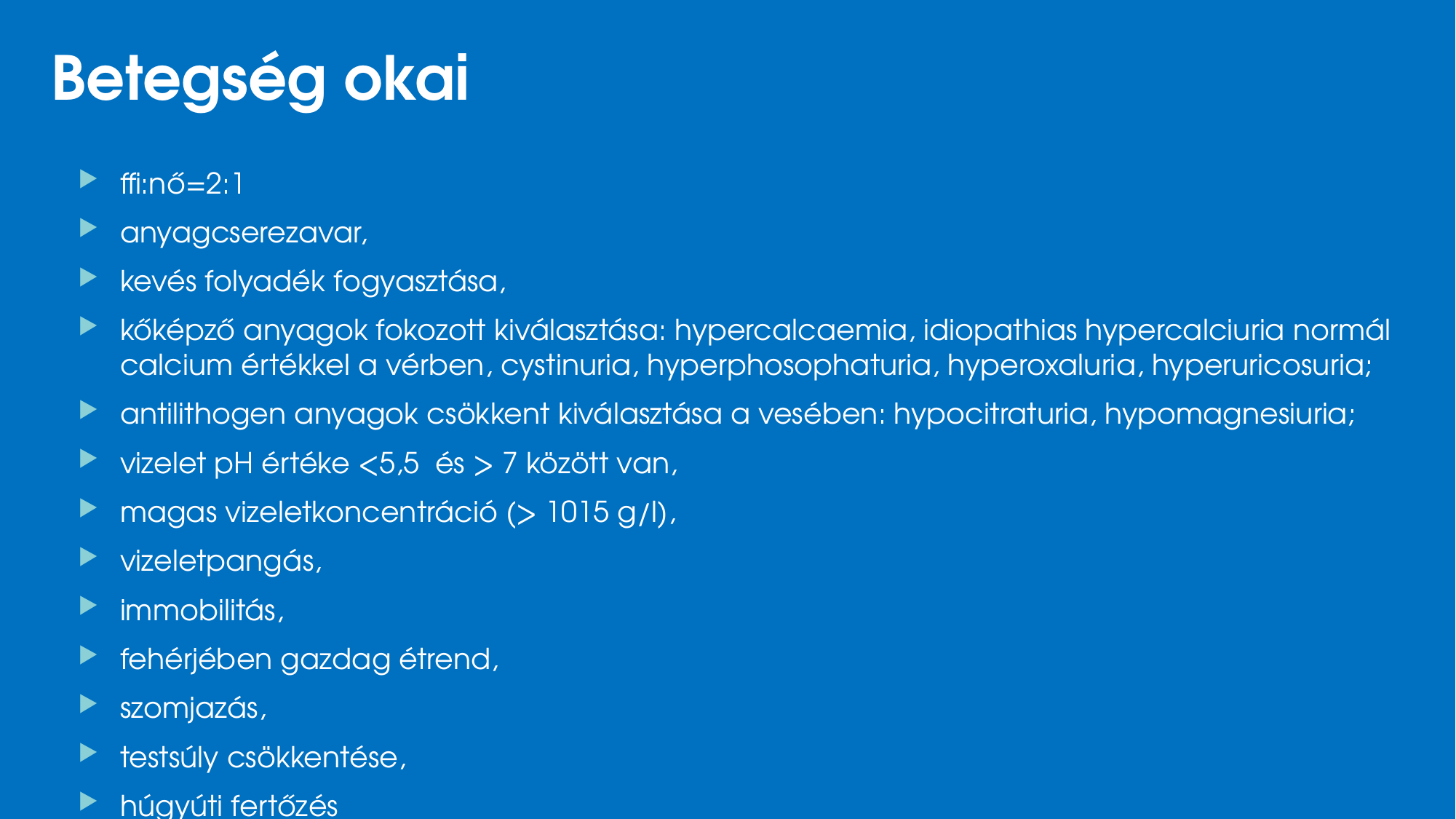

# Betegség okai
ffi:nő=2:1
anyagcserezavar,
kevés folyadék fogyasztása,
kőképző anyagok fokozott kiválasztása: hypercalcaemia, idiopathias hypercalciuria normál calcium értékkel a vérben, cystinuria, hyperphosophaturia, hyperoxaluria, hyperuricosuria;
antilithogen anyagok csökkent kiválasztása a vesében: hypocitraturia, hypomagnesiuria;
vizelet pH értéke <5,5  és > 7 között van,
magas vizeletkoncentráció (> 1015 g/l),
vizeletpangás,
immobilitás,
fehérjében gazdag étrend,
szomjazás,
testsúly csökkentése,
húgyúti fertőzés